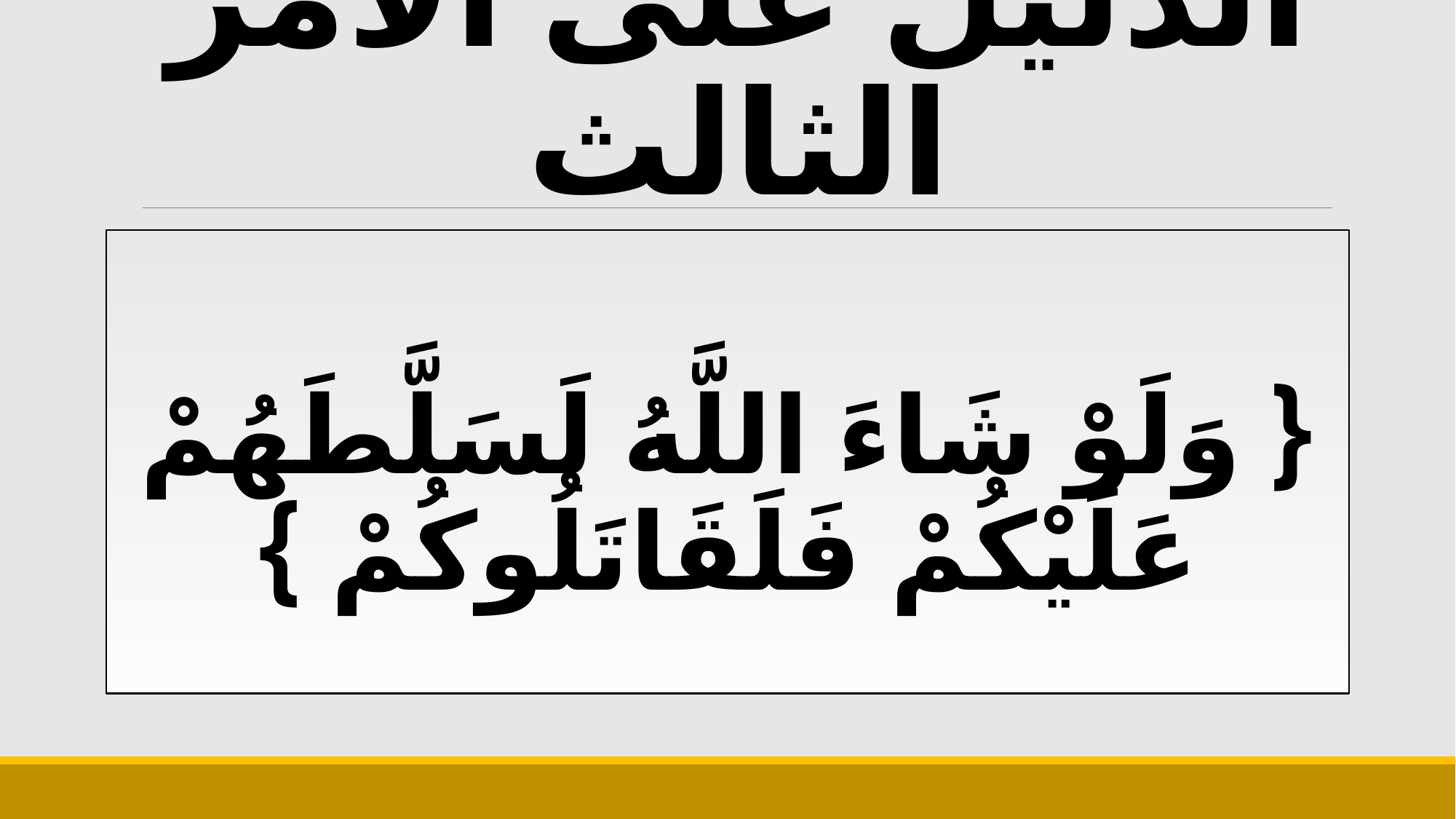

# الدليل على الأمر الثالث

{ وَلَوْ شَاءَ اللَّهُ لَسَلَّطَهُمْ عَلَيْكُمْ فَلَقَاتَلُوكُمْ }